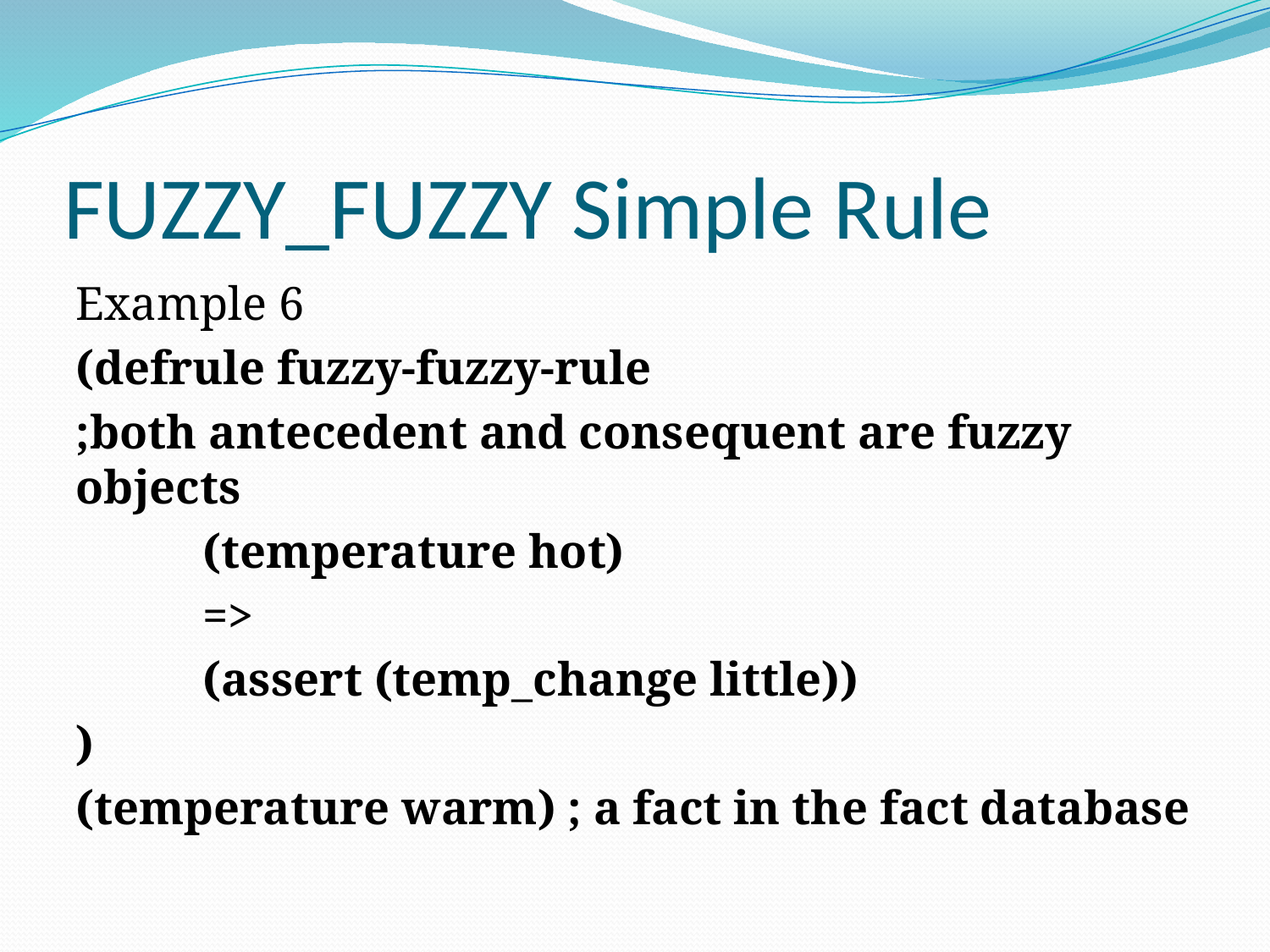

# FUZZY_FUZZY Simple Rule
Example 6
(defrule fuzzy-fuzzy-rule
;both antecedent and consequent are fuzzy objects
	(temperature hot)
	=>
	(assert (temp_change little))
)
(temperature warm) ; a fact in the fact database